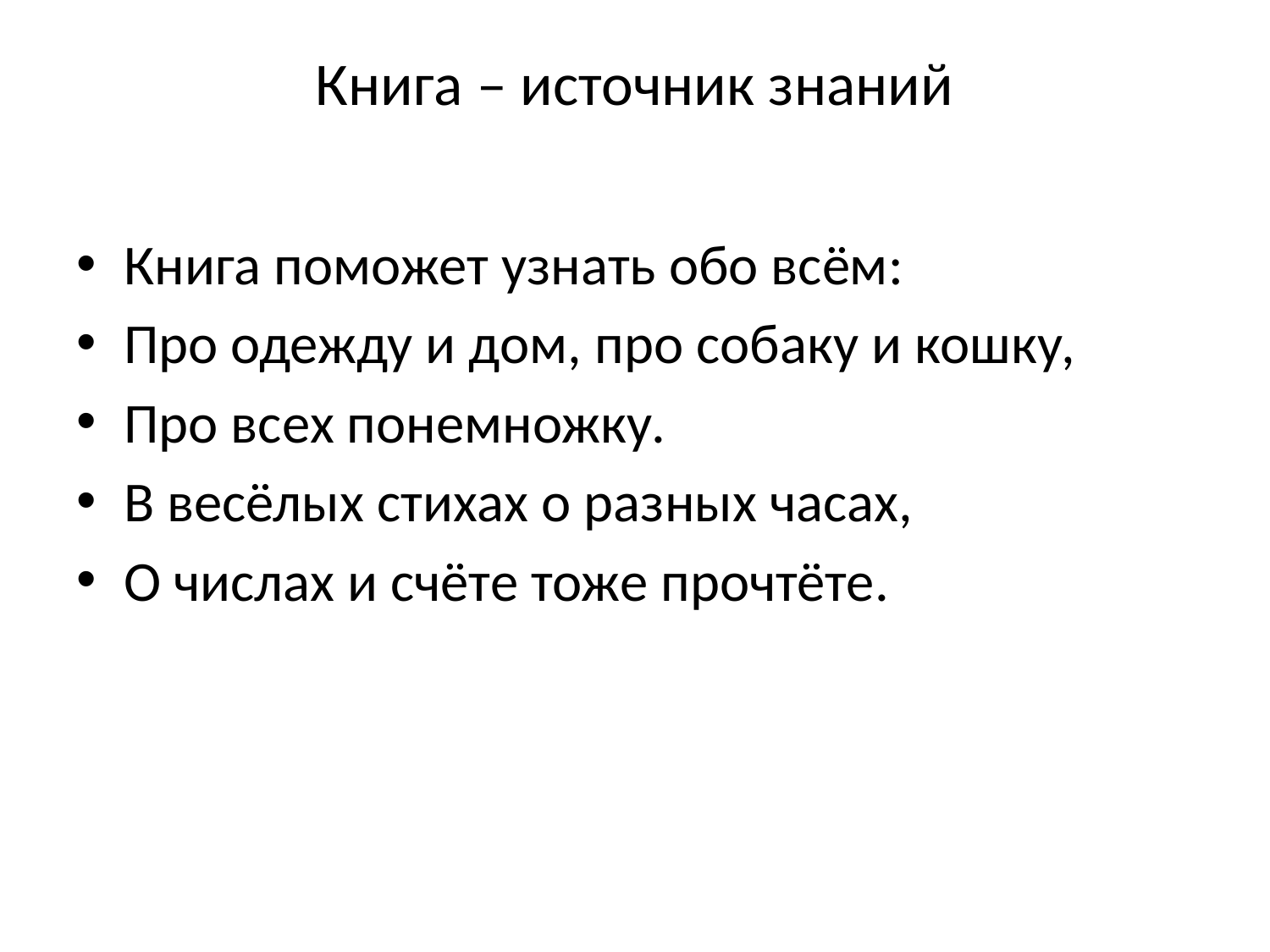

# Книга – источник знаний
Книга поможет узнать обо всём:
Про одежду и дом, про собаку и кошку,
Про всех понемножку.
В весёлых стихах о разных часах,
О числах и счёте тоже прочтёте.